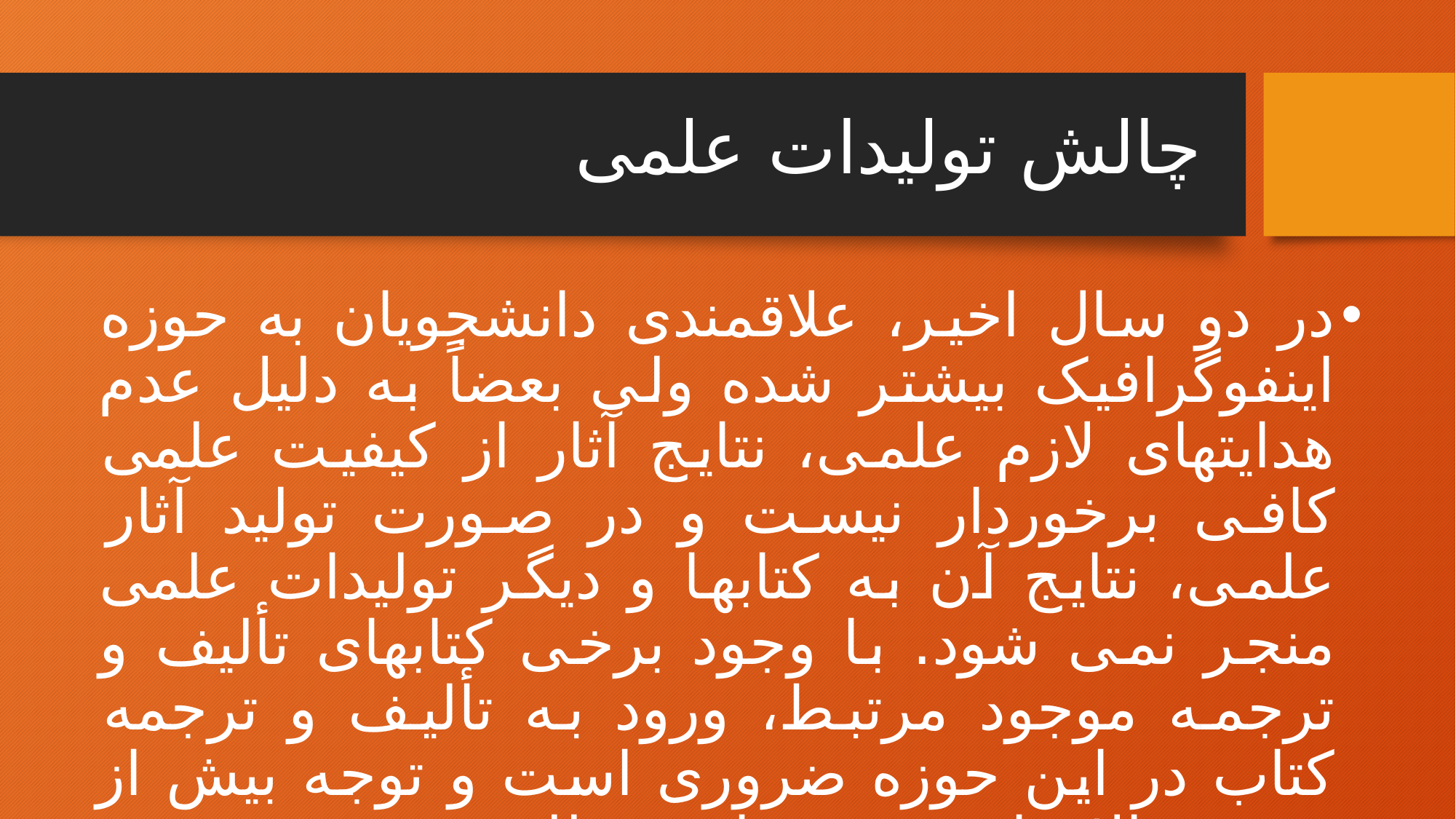

# چالش تولیدات علمی
در دو سال اخیر، علاقمندی دانشجویان به حوزه اینفوگرافیک بیشتر شده ولی بعضاً به دلیل عدم هدایتهای لازم علمی، نتایج آثار از کیفیت علمی کافی برخوردار نیست و در صورت تولید آثار علمی، نتایج آن به کتابها و دیگر تولیدات علمی منجر نمی شود. با وجود برخی کتابهای تألیف و ترجمه موجود مرتبط، ورود به تألیف و ترجمه کتاب در این حوزه ضروری است و توجه بیش از پیش فعالان این حوزه را می طلبد.